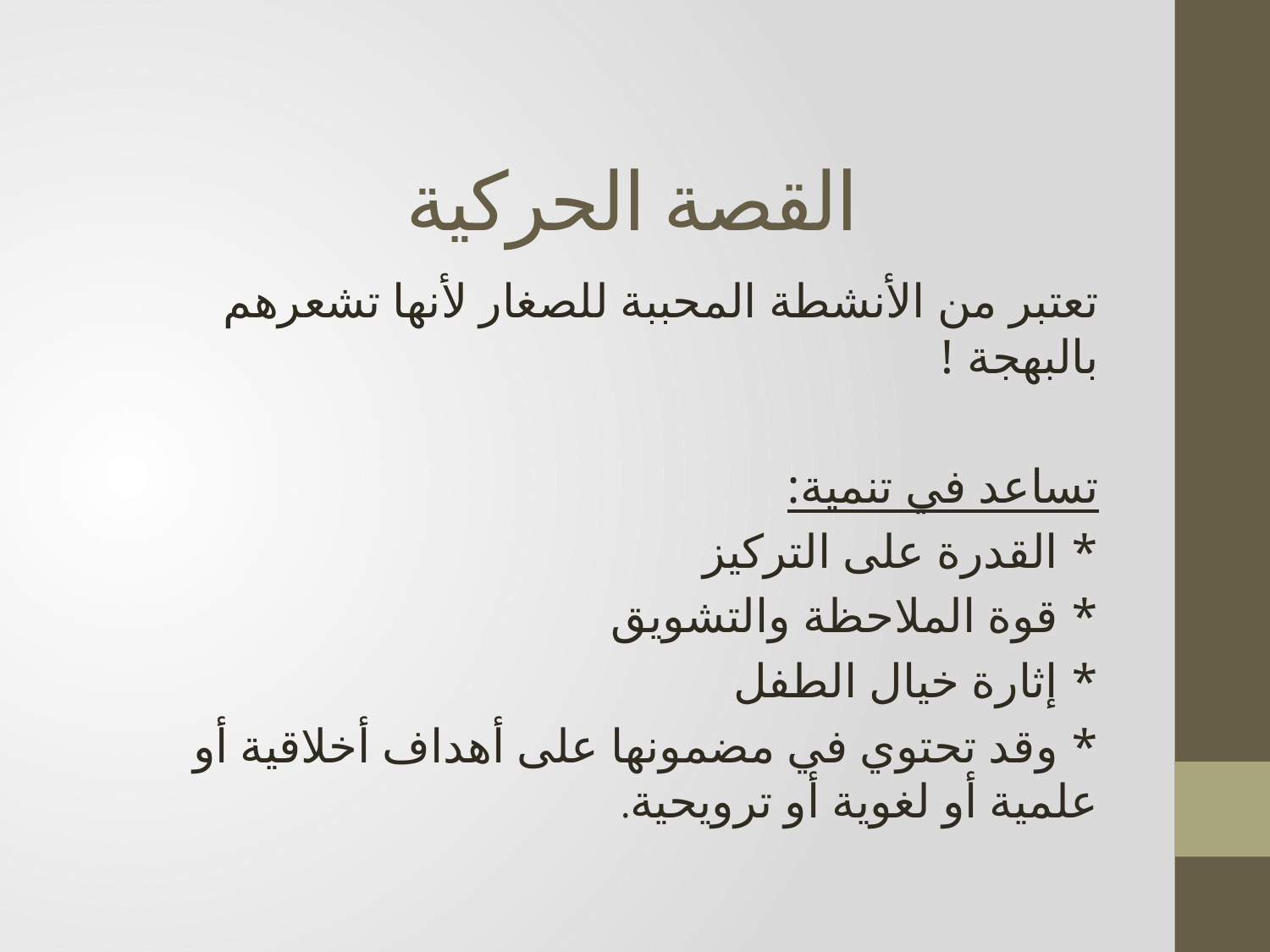

# القصة الحركية
تعتبر من الأنشطة المحببة للصغار لأنها تشعرهم بالبهجة !

تساعد في تنمية:
* القدرة على التركيز
* قوة الملاحظة والتشويق
* إثارة خيال الطفل
* وقد تحتوي في مضمونها على أهداف أخلاقية أو علمية أو لغوية أو ترويحية.